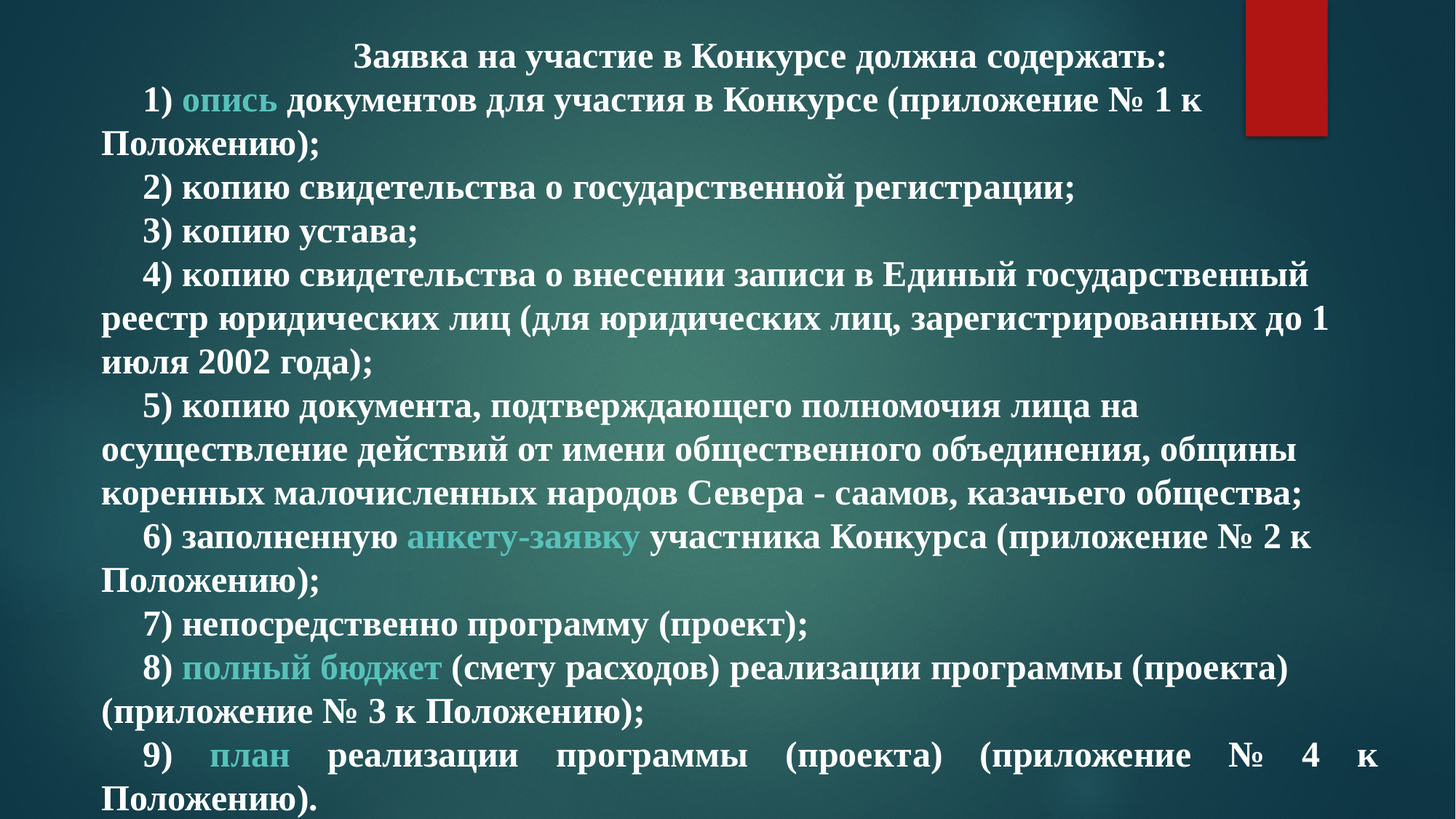

Заявка на участие в Конкурсе должна содержать:
1) опись документов для участия в Конкурсе (приложение № 1 к Положению);
2) копию свидетельства о государственной регистрации;
3) копию устава;
4) копию свидетельства о внесении записи в Единый государственный реестр юридических лиц (для юридических лиц, зарегистрированных до 1 июля 2002 года);
5) копию документа, подтверждающего полномочия лица на осуществление действий от имени общественного объединения, общины коренных малочисленных народов Севера - саамов, казачьего общества;
6) заполненную анкету-заявку участника Конкурса (приложение № 2 к Положению);
7) непосредственно программу (проект);
8) полный бюджет (смету расходов) реализации программы (проекта) (приложение № 3 к Положению);
9) план реализации программы (проекта) (приложение № 4 к Положению).